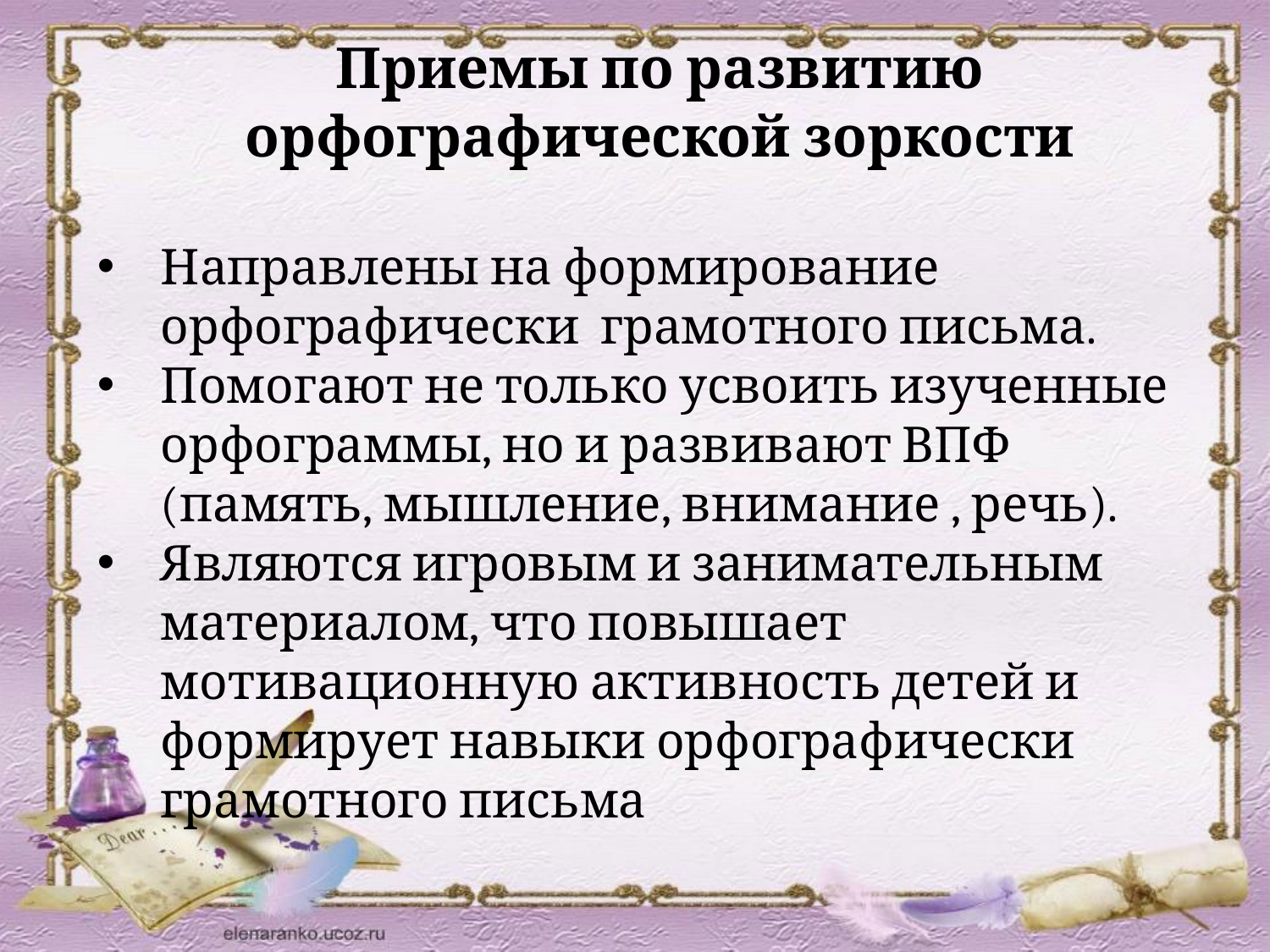

Приемы по развитию орфографической зоркости

Направлены на формирование орфографически  грамотного письма.
Помогают не только усвоить изученные орфограммы, но и развивают ВПФ (память, мышление, внимание , речь).
Являются игровым и занимательным материалом, что повышает мотивационную активность детей и формирует навыки орфографически  грамотного письма